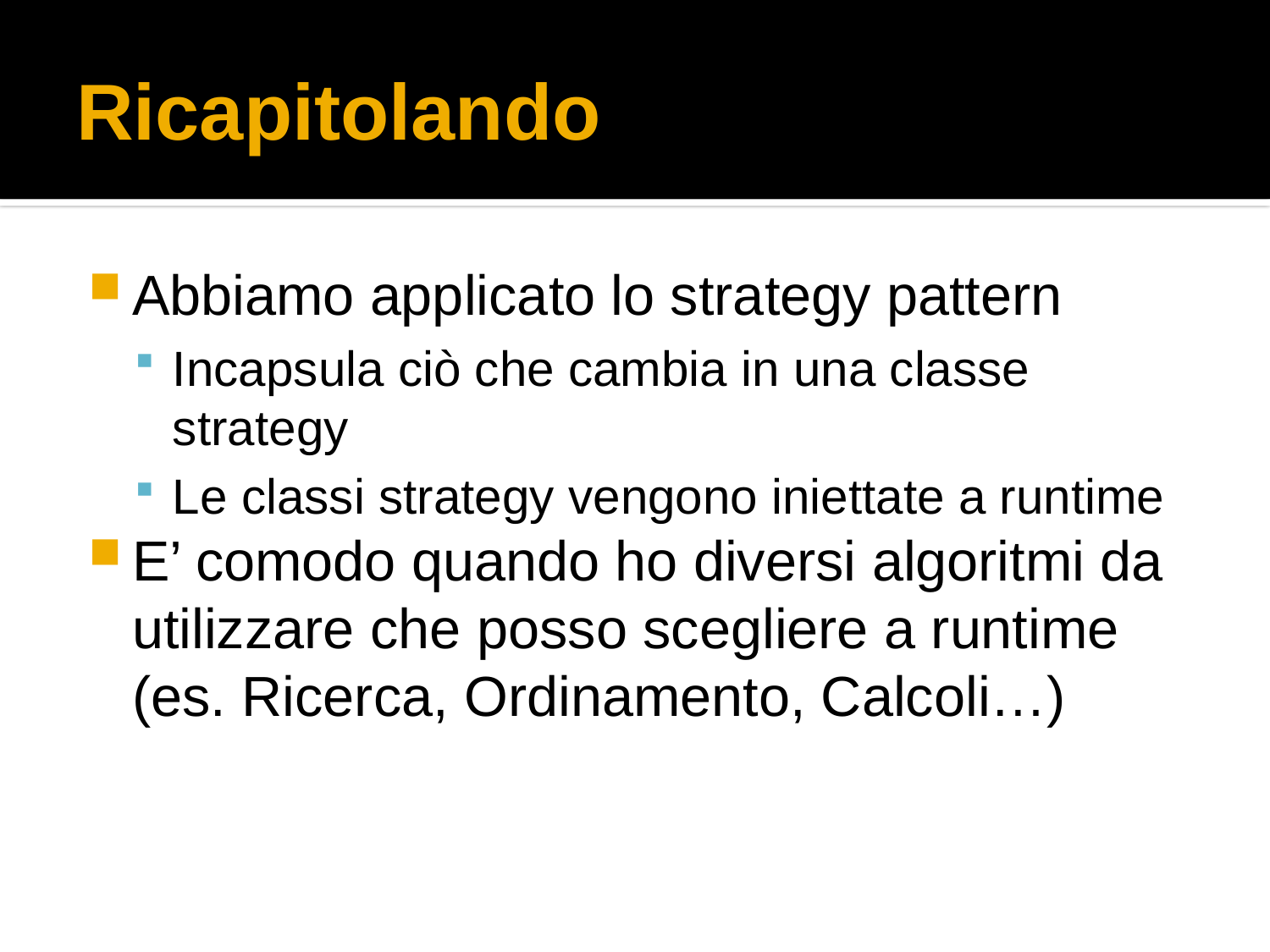

# Ricapitolando
Abbiamo applicato lo strategy pattern
Incapsula ciò che cambia in una classe strategy
Le classi strategy vengono iniettate a runtime
E’ comodo quando ho diversi algoritmi da utilizzare che posso scegliere a runtime (es. Ricerca, Ordinamento, Calcoli…)